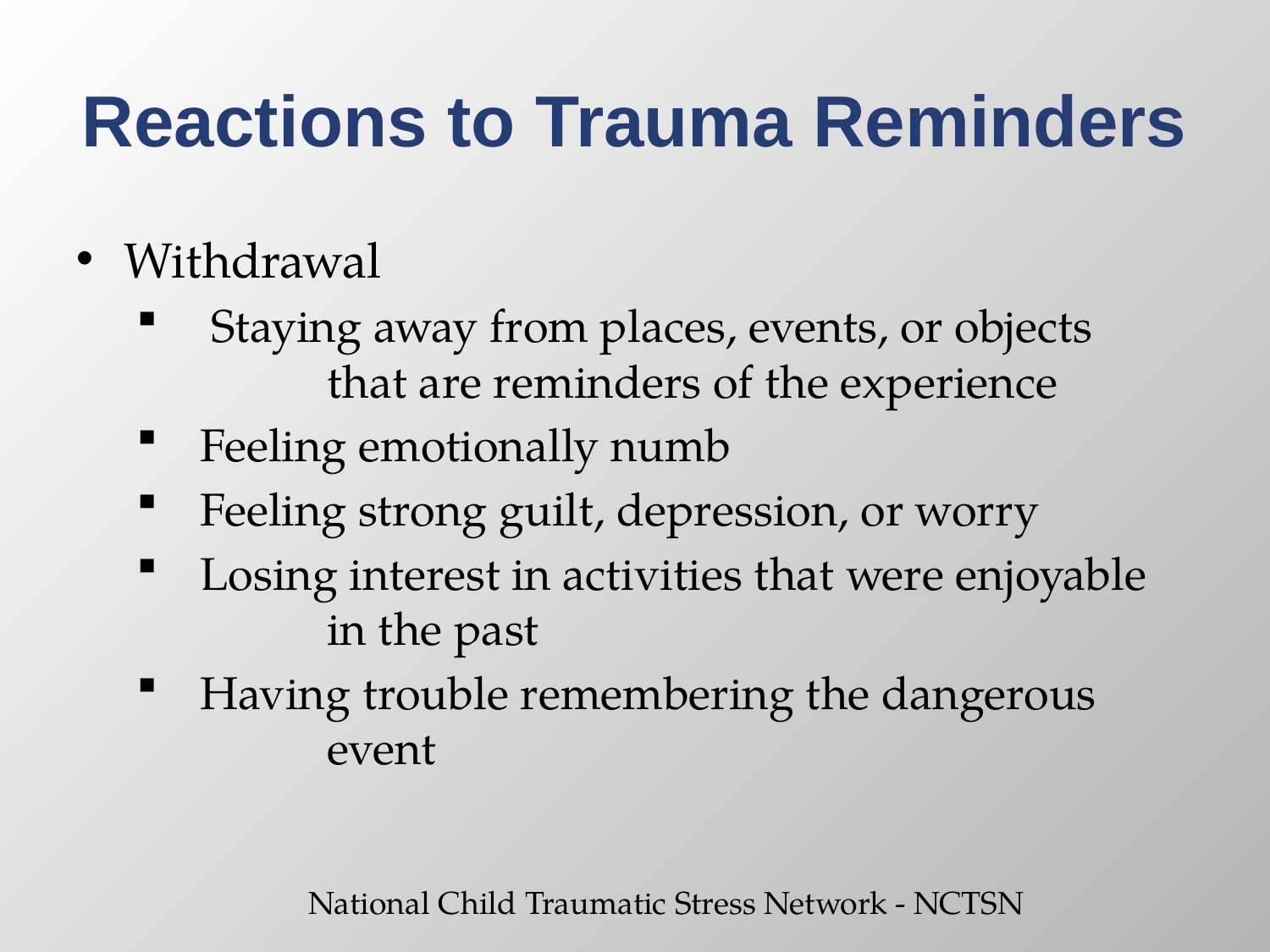

# Reactions to Trauma Reminders
Withdrawal
 Staying away from places, events, or objects 	that are reminders of the experience
Feeling emotionally numb
Feeling strong guilt, depression, or worry
Losing interest in activities that were enjoyable 	in the past
Having trouble remembering the dangerous 	event

National Child Traumatic Stress Network - NCTSN